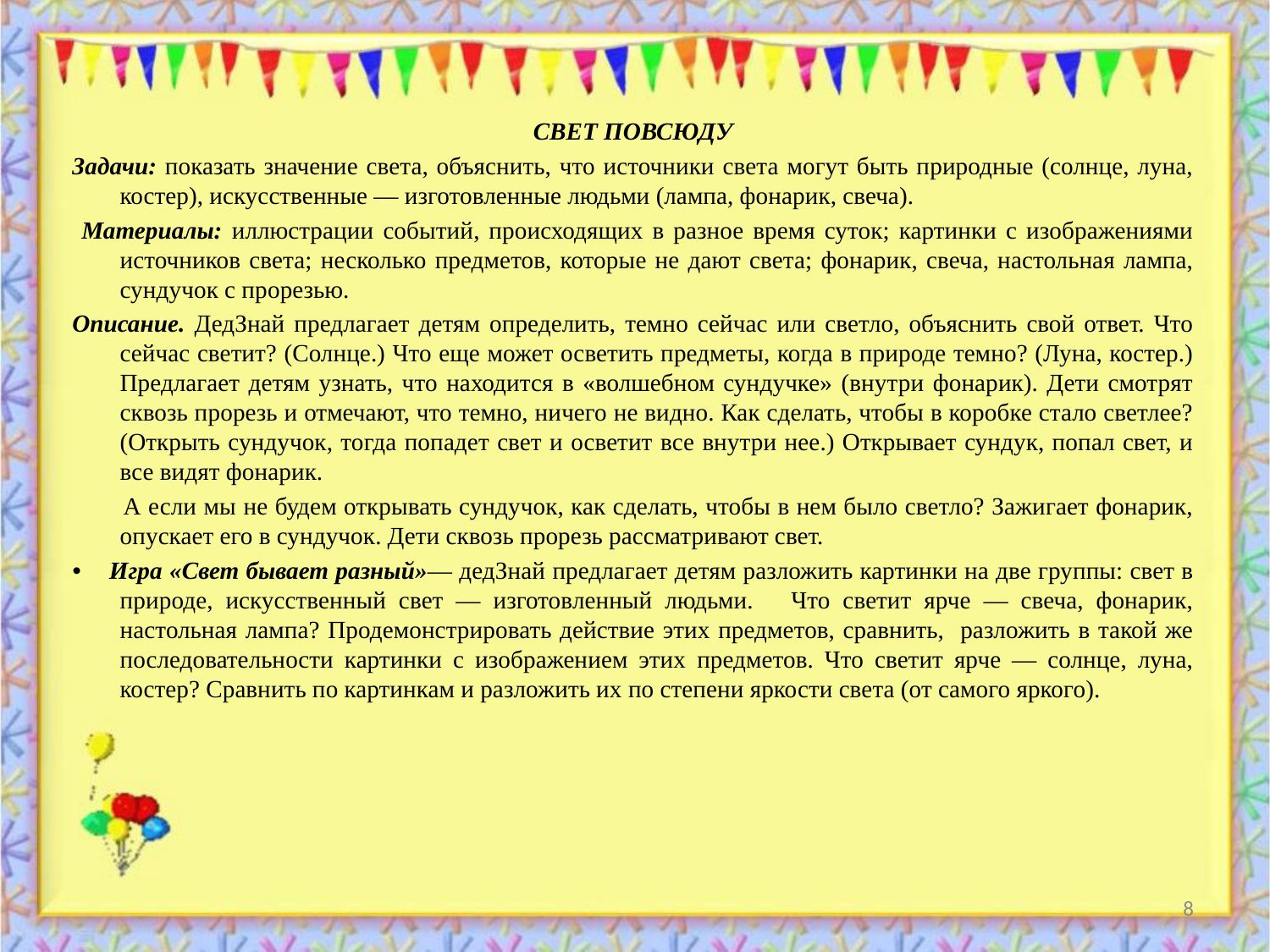

СВЕТ ПОВСЮДУ
Задачи: показать значение света, объяснить, что источники света могут быть природные (солнце, луна, костер), искусственные — изготовленные людьми (лампа, фонарик, свеча).
 Материалы: иллюстрации событий, происходящих в разное время суток; картинки с изображениями источников света; несколько предметов, которые не дают света; фонарик, свеча, настольная лампа, сундучок с прорезью.
Описание. ДедЗнай предлагает детям определить, темно сейчас или светло, объяснить свой ответ. Что сейчас светит? (Солнце.) Что еще может осветить предметы, когда в природе темно? (Луна, костер.) Предлагает детям узнать, что находится в «волшебном сундучке» (внутри фонарик). Дети смотрят сквозь прорезь и отмечают, что темно, ничего не видно. Как сделать, чтобы в коробке стало светлее? (Открыть сундучок, тогда попадет свет и осветит все внутри нее.) Открывает сундук, попал свет, и все видят фонарик.
       А если мы не будем открывать сундучок, как сделать, чтобы в нем было светло? Зажигает фонарик, опускает его в сундучок. Дети сквозь прорезь рассматривают свет.
•    Игра «Свет бывает разный»— дедЗнай предлагает детям разложить картинки на две группы: свет в природе, искусственный свет — изготовленный людьми.   Что светит ярче — свеча, фонарик, настольная лампа? Продемонстрировать действие этих предметов, сравнить,  разложить в такой же последовательности картинки с изображением этих предметов. Что светит ярче — солнце, луна, костер? Сравнить по картинкам и разложить их по степени яркости света (от самого яркого).

8